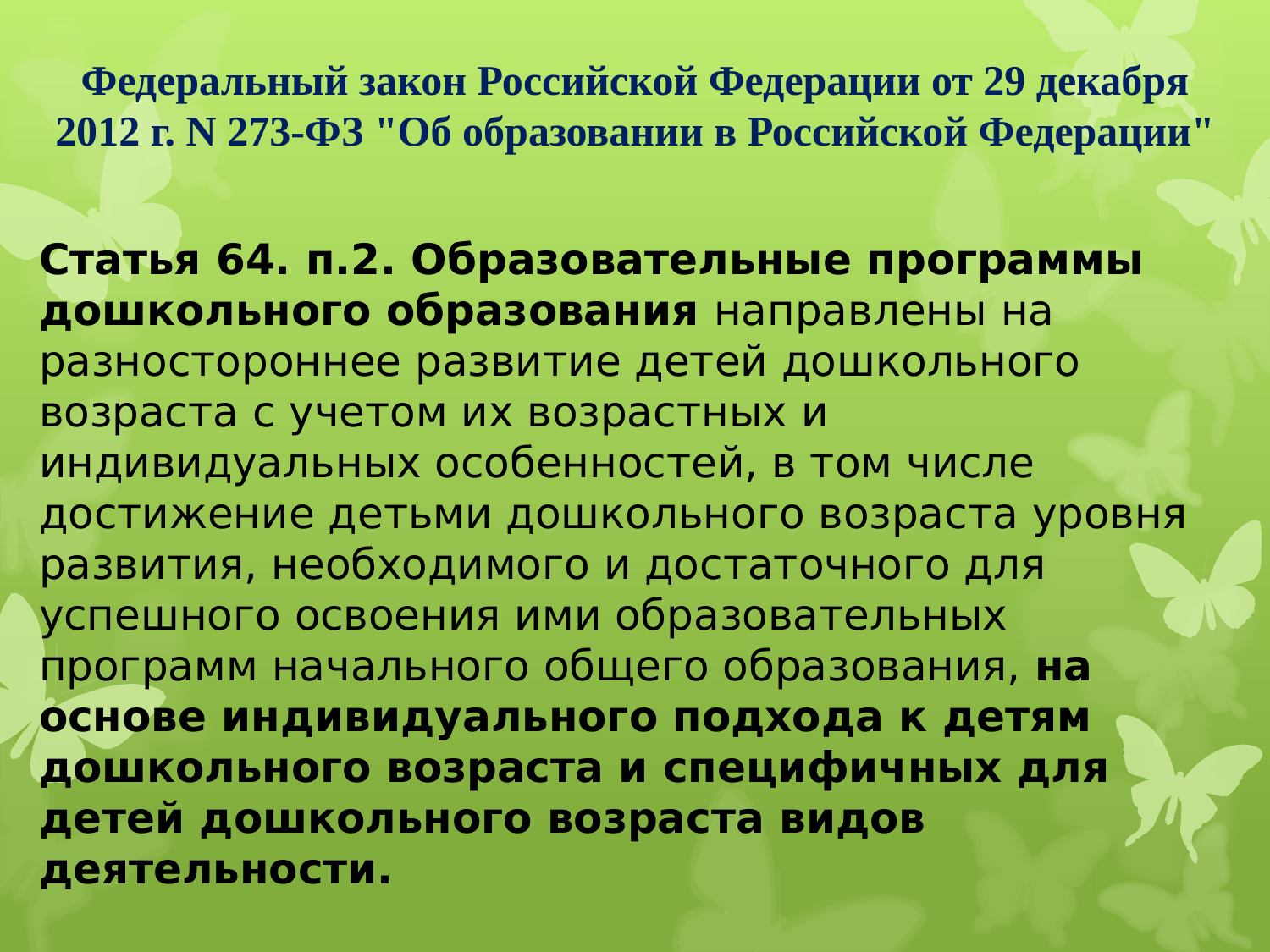

Федеральный закон Российской Федерации от 29 декабря 2012 г. N 273-ФЗ "Об образовании в Российской Федерации"
Статья 64. п.2. Образовательные программы дошкольного образования направлены на разностороннее развитие детей дошкольного возраста с учетом их возрастных и индивидуальных особенностей, в том числе достижение детьми дошкольного возраста уровня развития, необходимого и достаточного для успешного освоения ими образовательных программ начального общего образования, на основе индивидуального подхода к детям дошкольного возраста и специфичных для детей дошкольного возраста видов деятельности.